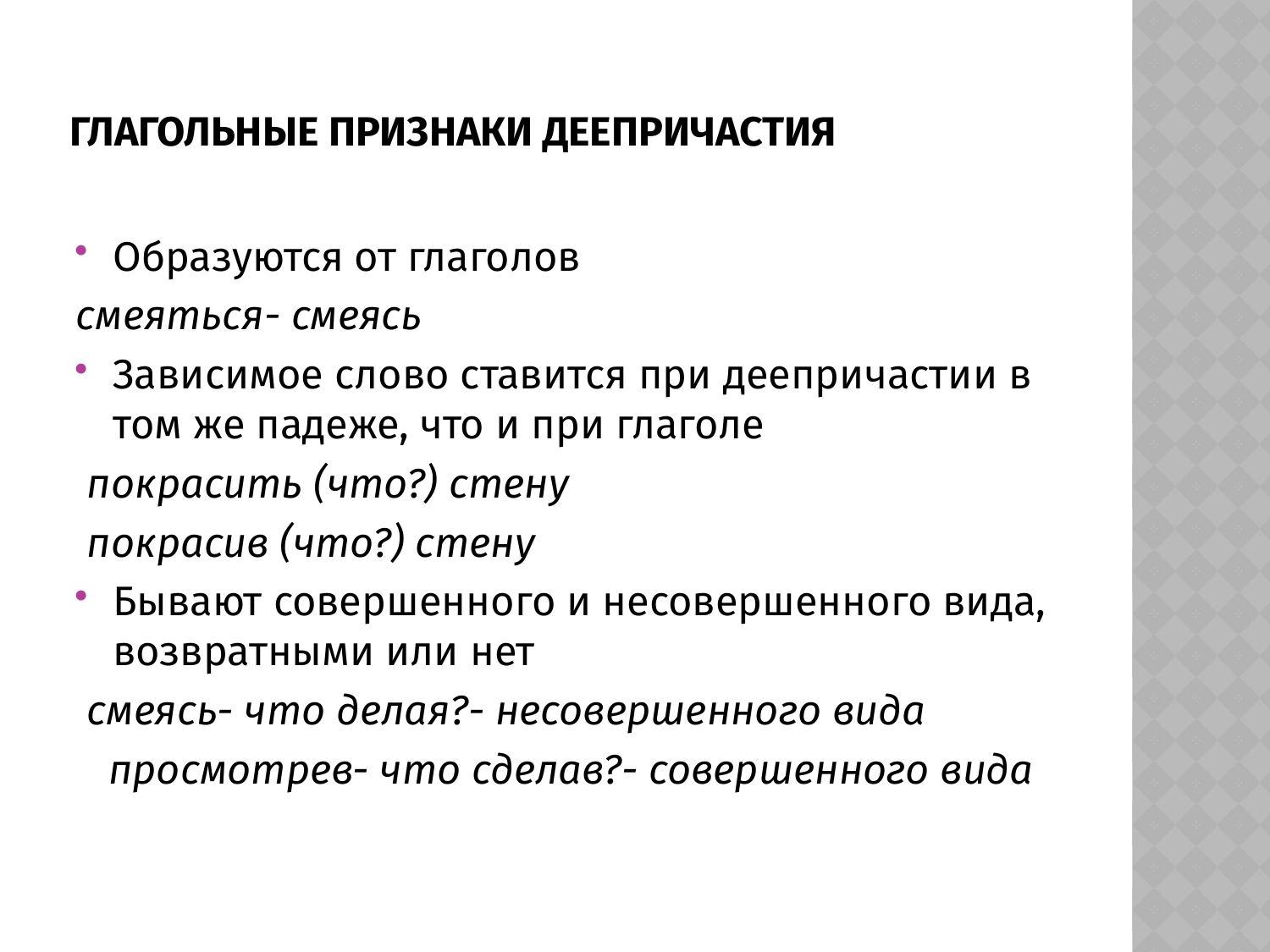

# Глагольные признаки деепричастия
Образуются от глаголов
смеяться- смеясь
Зависимое слово ставится при деепричастии в том же падеже, что и при глаголе
 покрасить (что?) стену
 покрасив (что?) стену
Бывают совершенного и несовершенного вида, возвратными или нет
 смеясь- что делая?- несовершенного вида
   просмотрев- что сделав?- совершенного вида